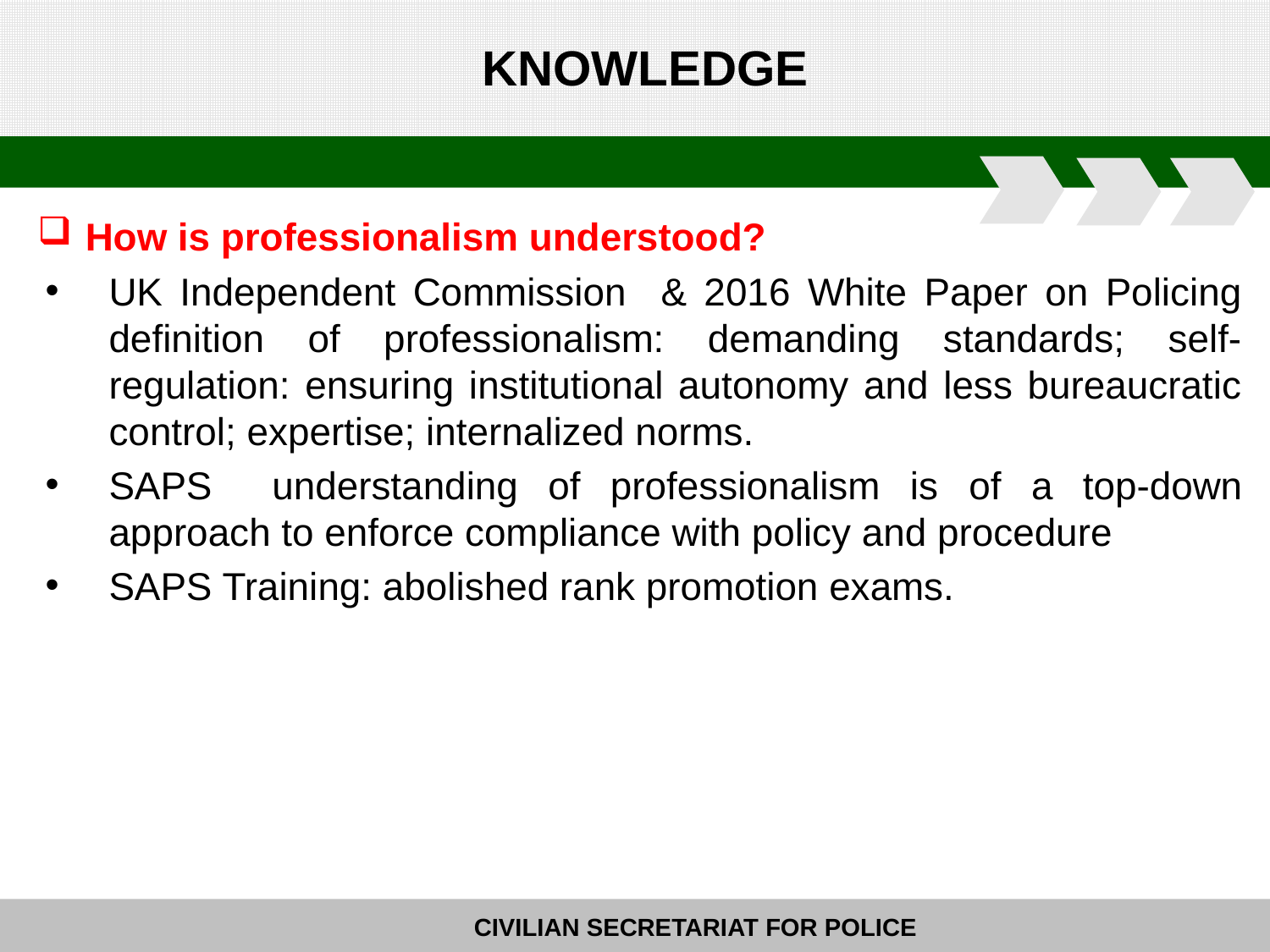

# KNOWLEDGE
How is professionalism understood?
UK Independent Commission  & 2016 White Paper on Policing definition of professionalism: demanding standards; self-regulation: ensuring institutional autonomy and less bureaucratic control; expertise; internalized norms.
SAPS  understanding of professionalism is of a top-down approach to enforce compliance with policy and procedure
SAPS Training: abolished rank promotion exams.